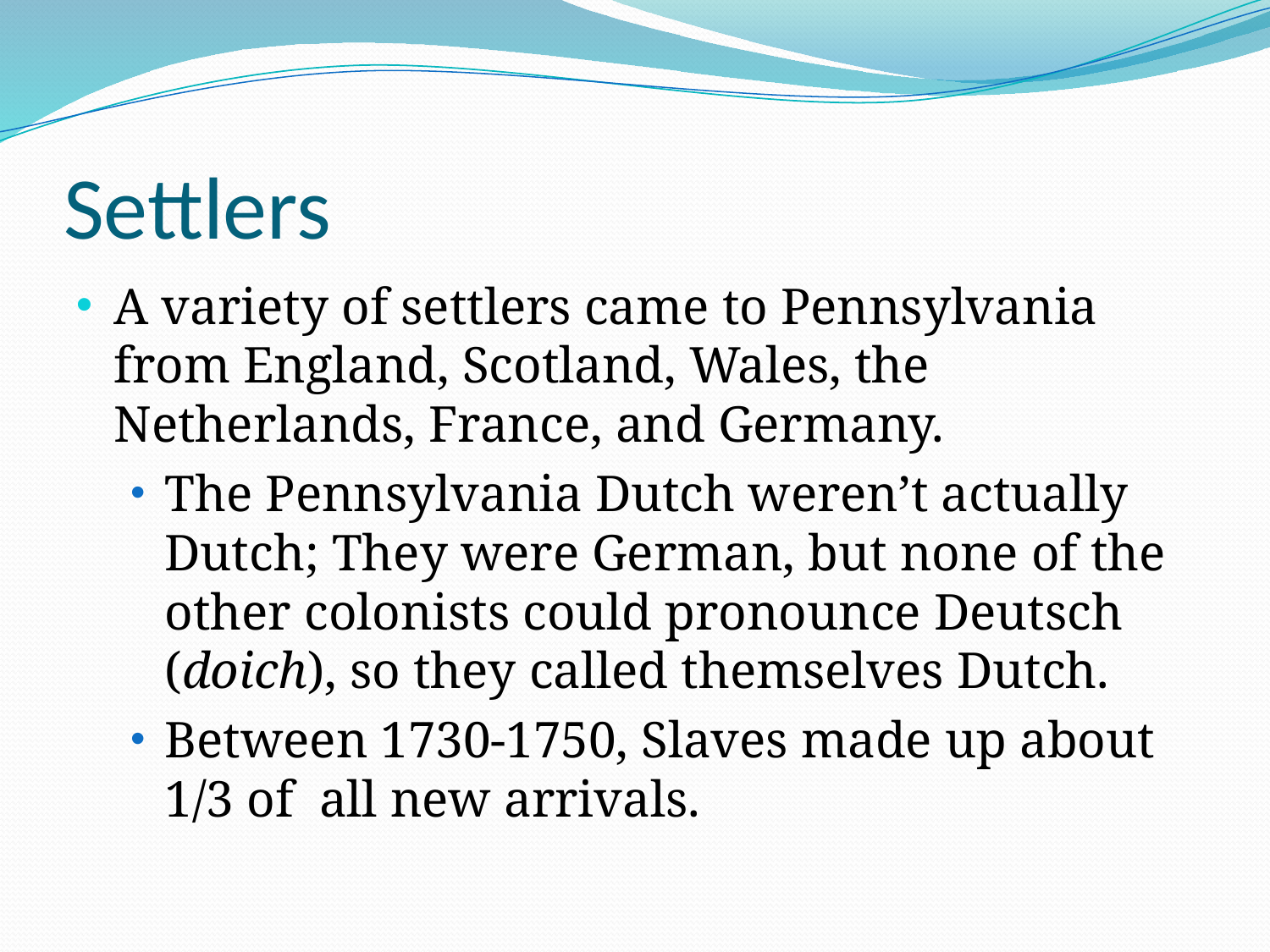

# Settlers
A variety of settlers came to Pennsylvania from England, Scotland, Wales, the Netherlands, France, and Germany.
The Pennsylvania Dutch weren’t actually Dutch; They were German, but none of the other colonists could pronounce Deutsch (doich), so they called themselves Dutch.
Between 1730-1750, Slaves made up about 1/3 of  all new arrivals.